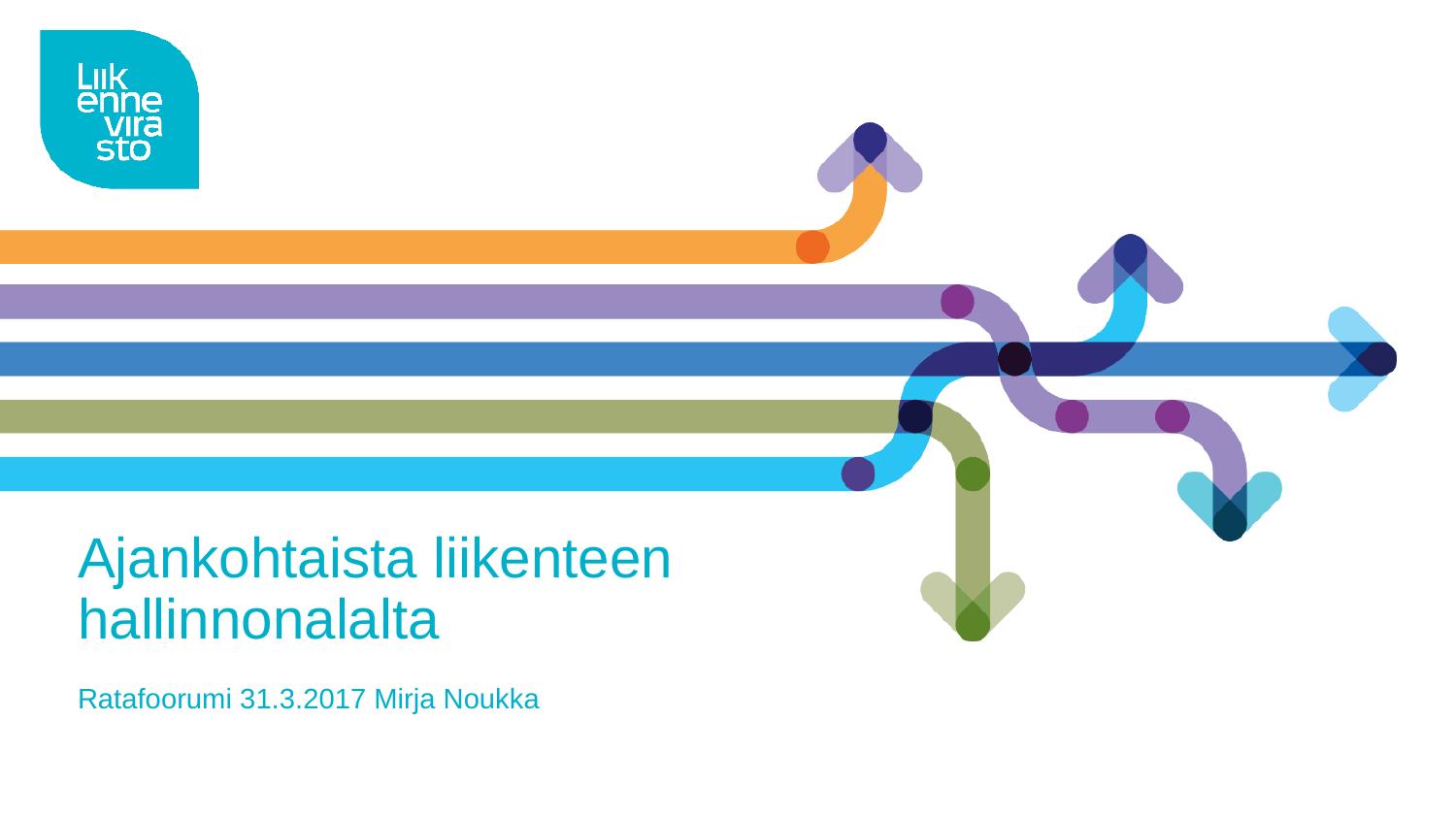

# Ajankohtaista liikenteen hallinnonalalta
Ratafoorumi 31.3.2017 Mirja Noukka